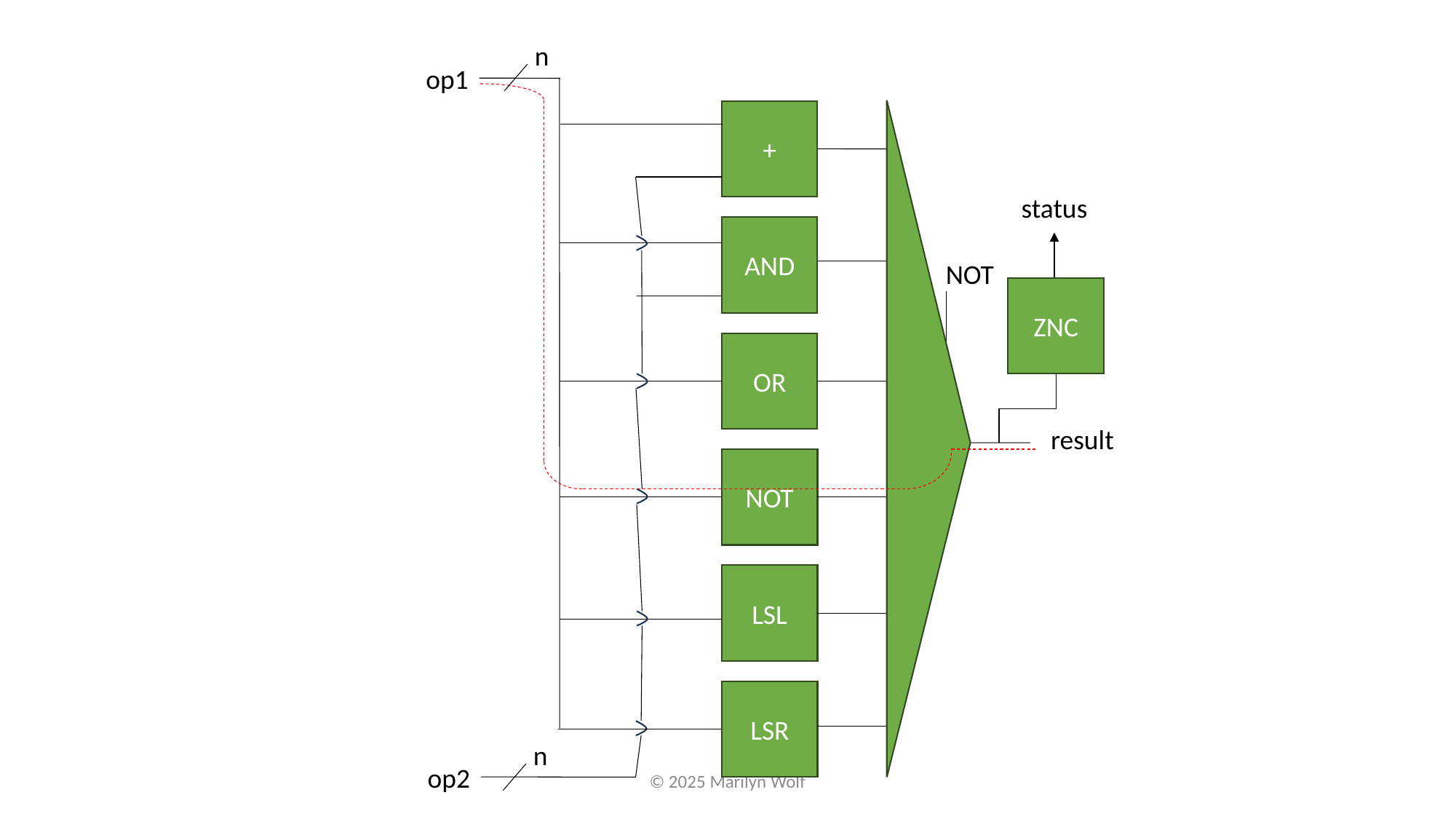

n
op1

+
status
AND

NOT
ZNC
OR

result

NOT

LSL

LSR

n
op2
© 2025 Marilyn Wolf